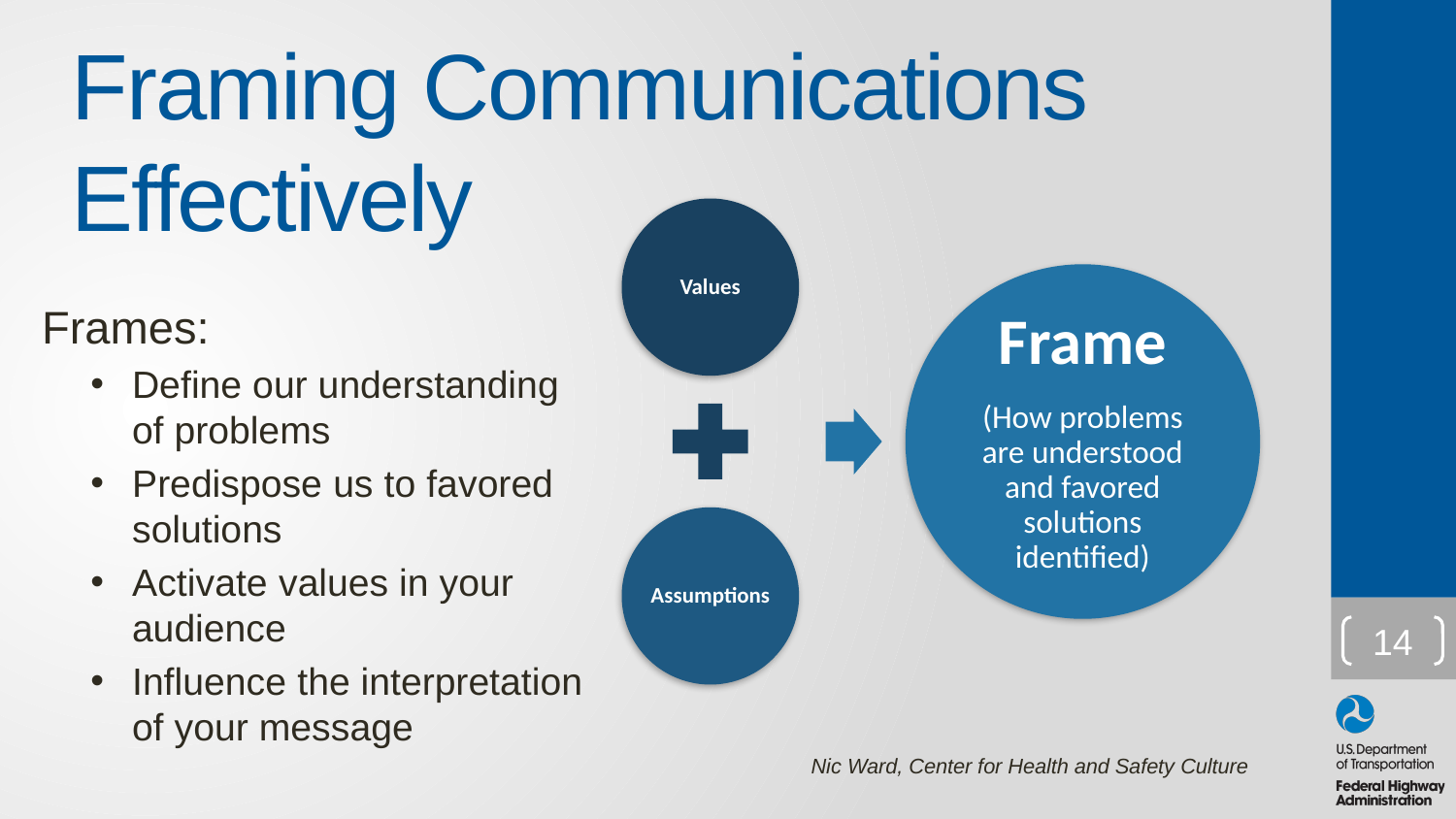

# Framing Communications Effectively
Values

Assumptions

Frame
(How problems are understood and favored solutions identified)

Frames:
Define our understanding of problems
Predispose us to favored solutions
Activate values in your audience
Influence the interpretation of your message
14
Nic Ward, Center for Health and Safety Culture